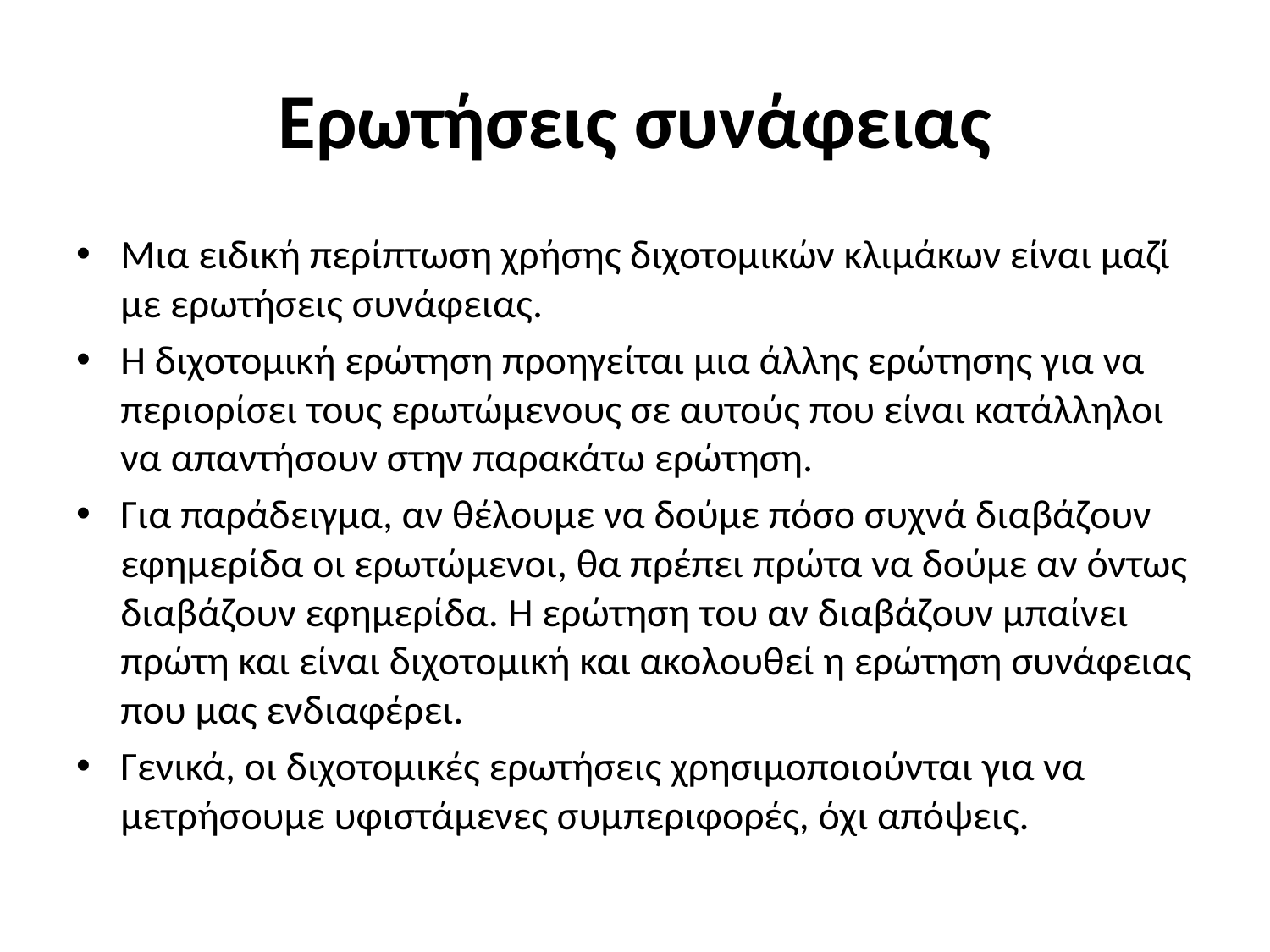

# Ερωτήσεις συνάφειας
Μια ειδική περίπτωση χρήσης διχοτομικών κλιμάκων είναι μαζί με ερωτήσεις συνάφειας.
Η διχοτομική ερώτηση προηγείται μια άλλης ερώτησης για να περιορίσει τους ερωτώμενους σε αυτούς που είναι κατάλληλοι να απαντήσουν στην παρακάτω ερώτηση.
Για παράδειγμα, αν θέλουμε να δούμε πόσο συχνά διαβάζουν εφημερίδα οι ερωτώμενοι, θα πρέπει πρώτα να δούμε αν όντως διαβάζουν εφημερίδα. Η ερώτηση του αν διαβάζουν μπαίνει πρώτη και είναι διχοτομική και ακολουθεί η ερώτηση συνάφειας που μας ενδιαφέρει.
Γενικά, οι διχοτομικές ερωτήσεις χρησιμοποιούνται για να μετρήσουμε υφιστάμενες συμπεριφορές, όχι απόψεις.